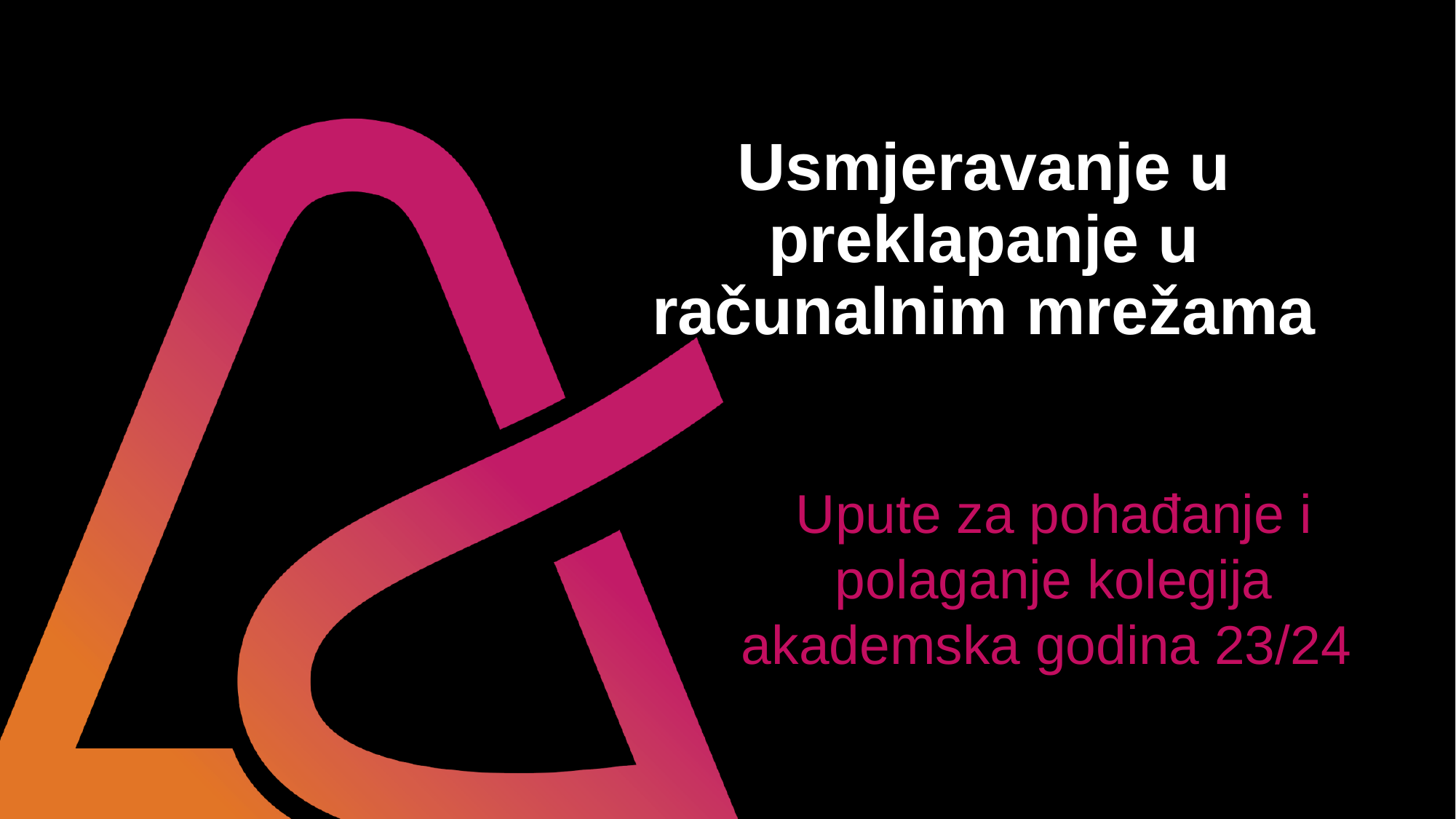

# Usmjeravanje u preklapanje u računalnim mrežama
Upute za pohađanje i polaganje kolegija
akademska godina 23/24